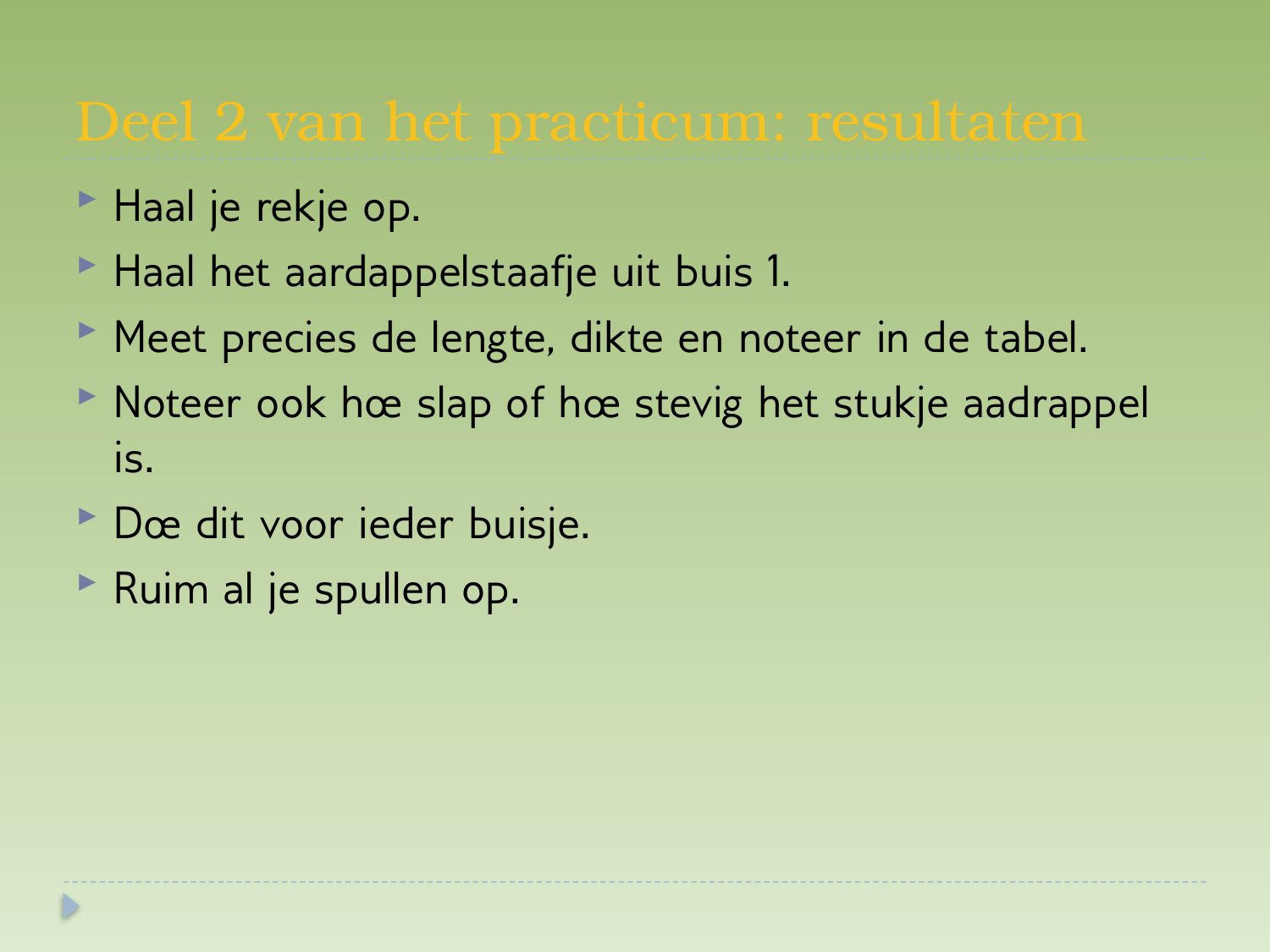

# Deel 2 van het practicum: resultaten
Haal je rekje op.
Haal het aardappelstaafje uit buis 1.
Meet precies de lengte, dikte en noteer in de tabel.
Noteer ook hoe slap of hoe stevig het stukje aadrappel is.
Doe dit voor ieder buisje.
Ruim al je spullen op.